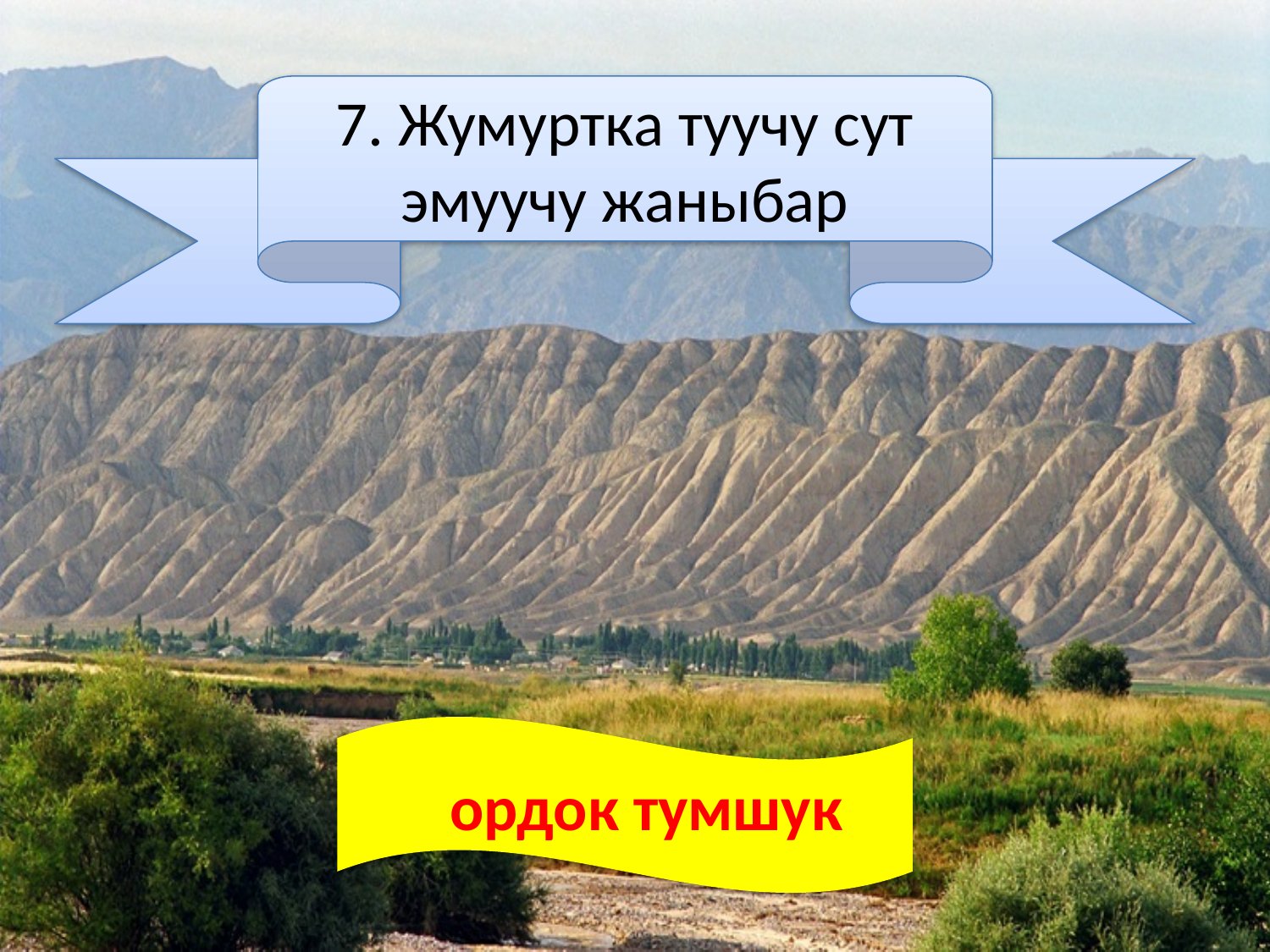

7. Жумуртка туучу сут эмуучу жаныбар
   ордок тумшук